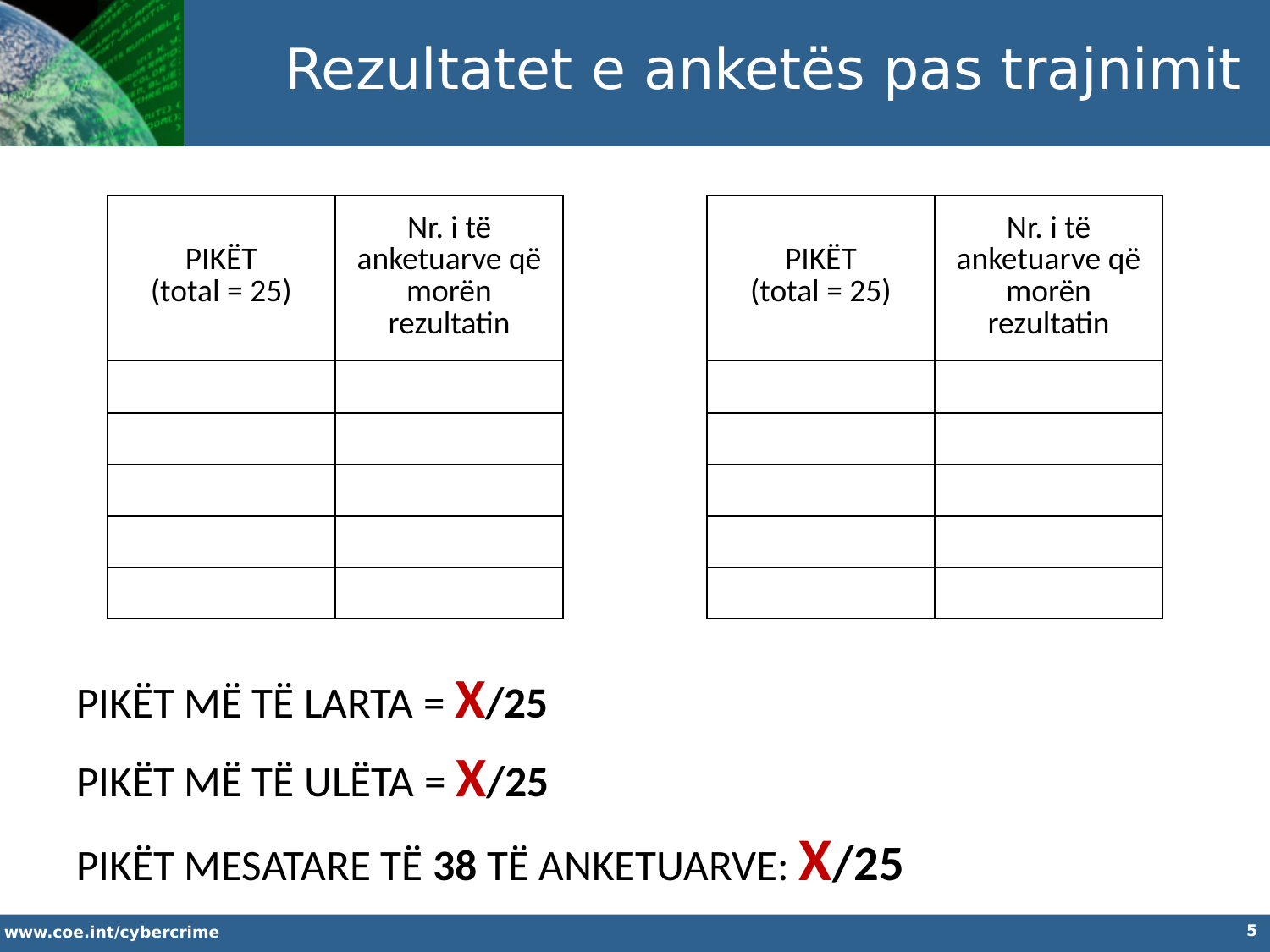

Rezultatet e anketës pas trajnimit
| PIKËT (total = 25) | Nr. i të anketuarve që morën rezultatin |
| --- | --- |
|  |  |
|  |  |
|  |  |
|  |  |
|  |  |
| PIKËT (total = 25) | Nr. i të anketuarve që morën rezultatin |
| --- | --- |
|  |  |
|  |  |
|  |  |
|  |  |
|  |  |
PIKËT MË TË LARTA = X/25
PIKËT MË TË ULËTA = X/25
PIKËT MESATARE TË 38 TË ANKETUARVE: X/25